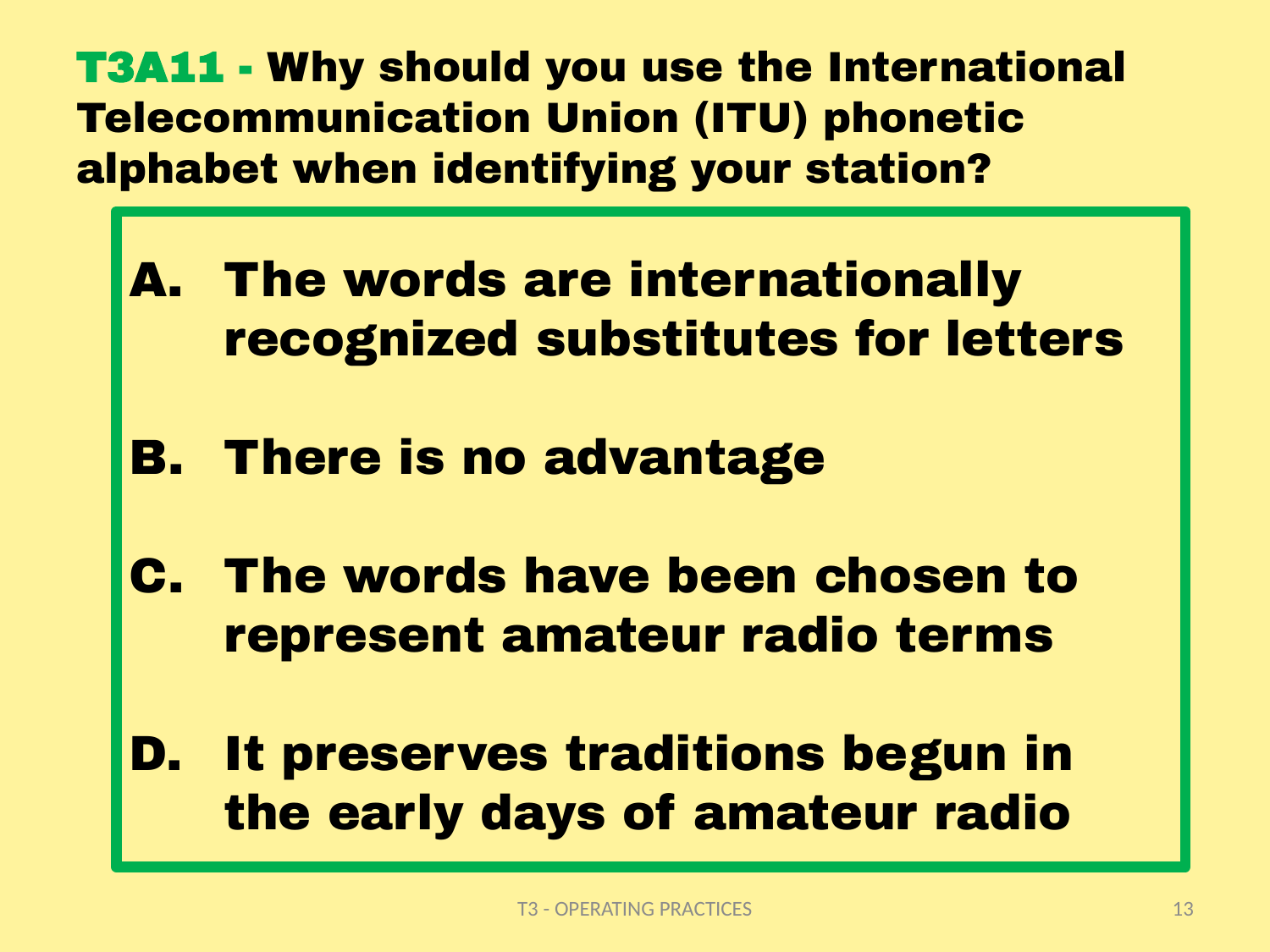

# T3A11 - Why should you use the International Telecommunication Union (ITU) phonetic alphabet when identifying your station?

The words are internationally recognized substitutes for letters

There is no advantage

The words have been chosen to represent amateur radio terms

It preserves traditions begun in the early days of amateur radio

T3 - OPERATING PRACTICES
13